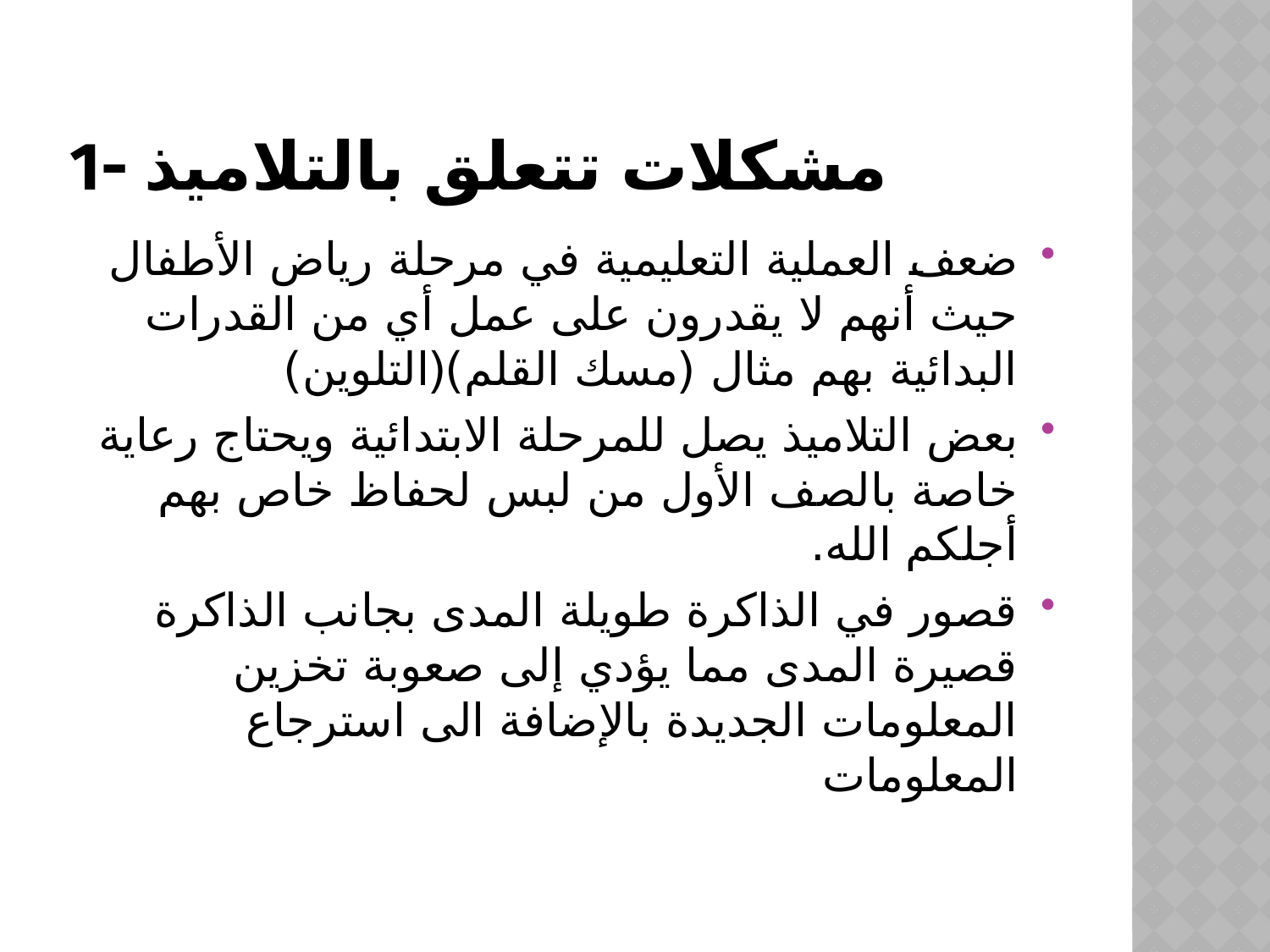

# 1- مشكلات تتعلق بالتلاميذ
ضعف العملية التعليمية في مرحلة رياض الأطفال حيث أنهم لا يقدرون على عمل أي من القدرات البدائية بهم مثال (مسك القلم)(التلوين)
بعض التلاميذ يصل للمرحلة الابتدائية ويحتاج رعاية خاصة بالصف الأول من لبس لحفاظ خاص بهم أجلكم الله.
قصور في الذاكرة طويلة المدى بجانب الذاكرة قصيرة المدى مما يؤدي إلى صعوبة تخزين المعلومات الجديدة بالإضافة الى استرجاع المعلومات